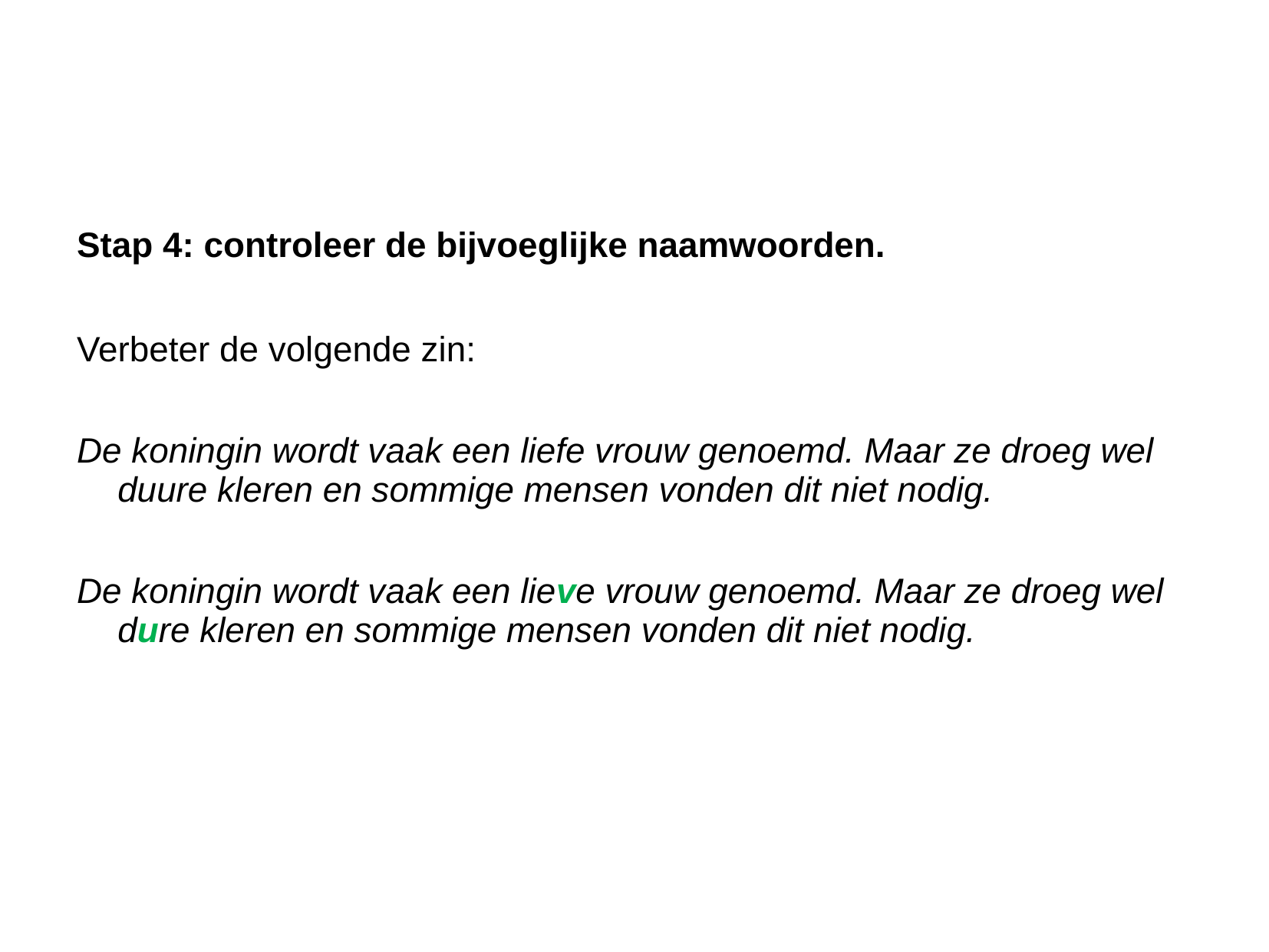

#
Stap 4: controleer de bijvoeglijke naamwoorden.
Verbeter de volgende zin:
De koningin wordt vaak een liefe vrouw genoemd. Maar ze droeg wel duure kleren en sommige mensen vonden dit niet nodig.
De koningin wordt vaak een lieve vrouw genoemd. Maar ze droeg wel dure kleren en sommige mensen vonden dit niet nodig.